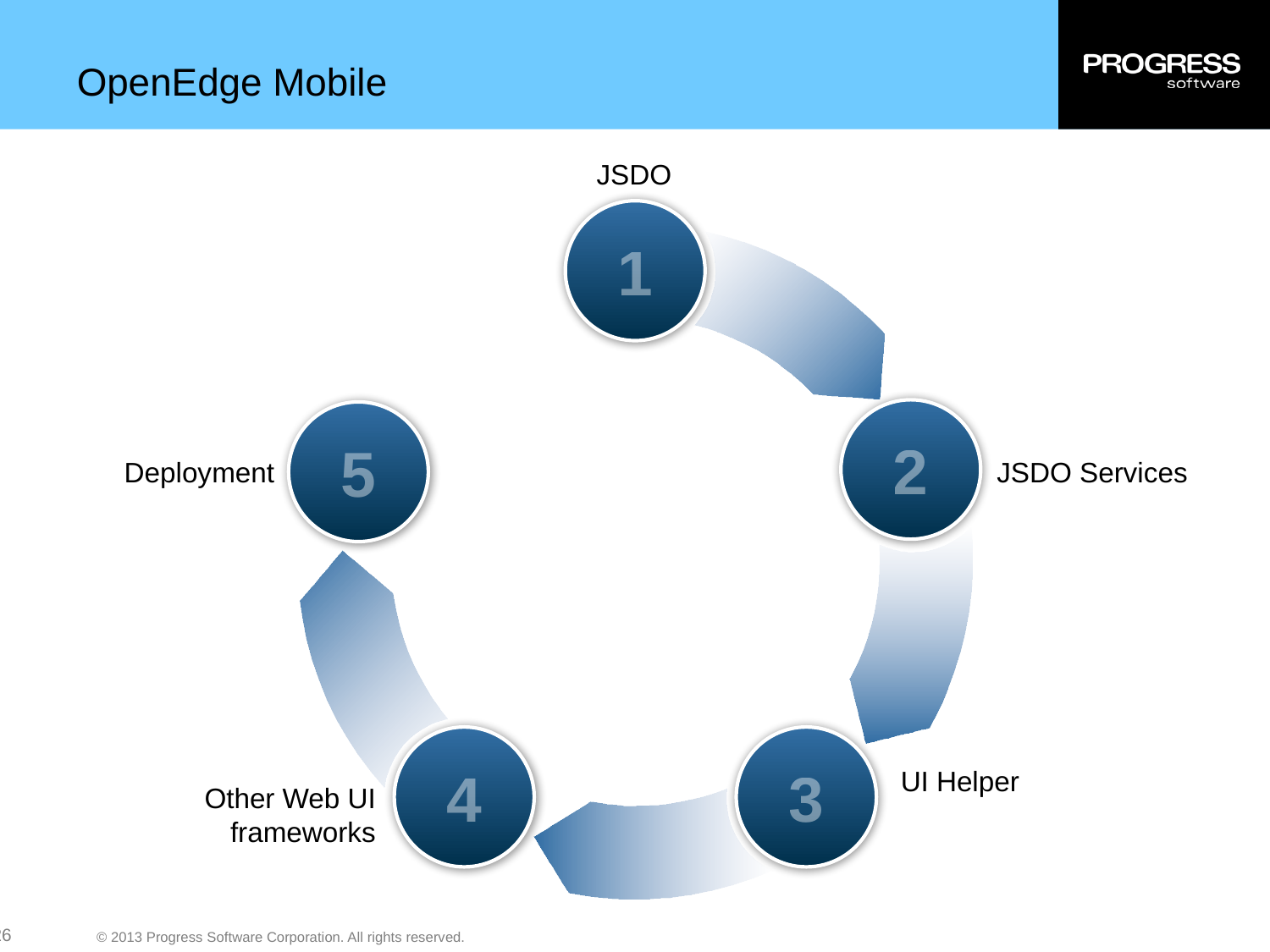

# OpenEdge Mobile
JSDO
1

2
5
Deployment
JSDO Services

4
3
UI Helper
Other Web UI frameworks